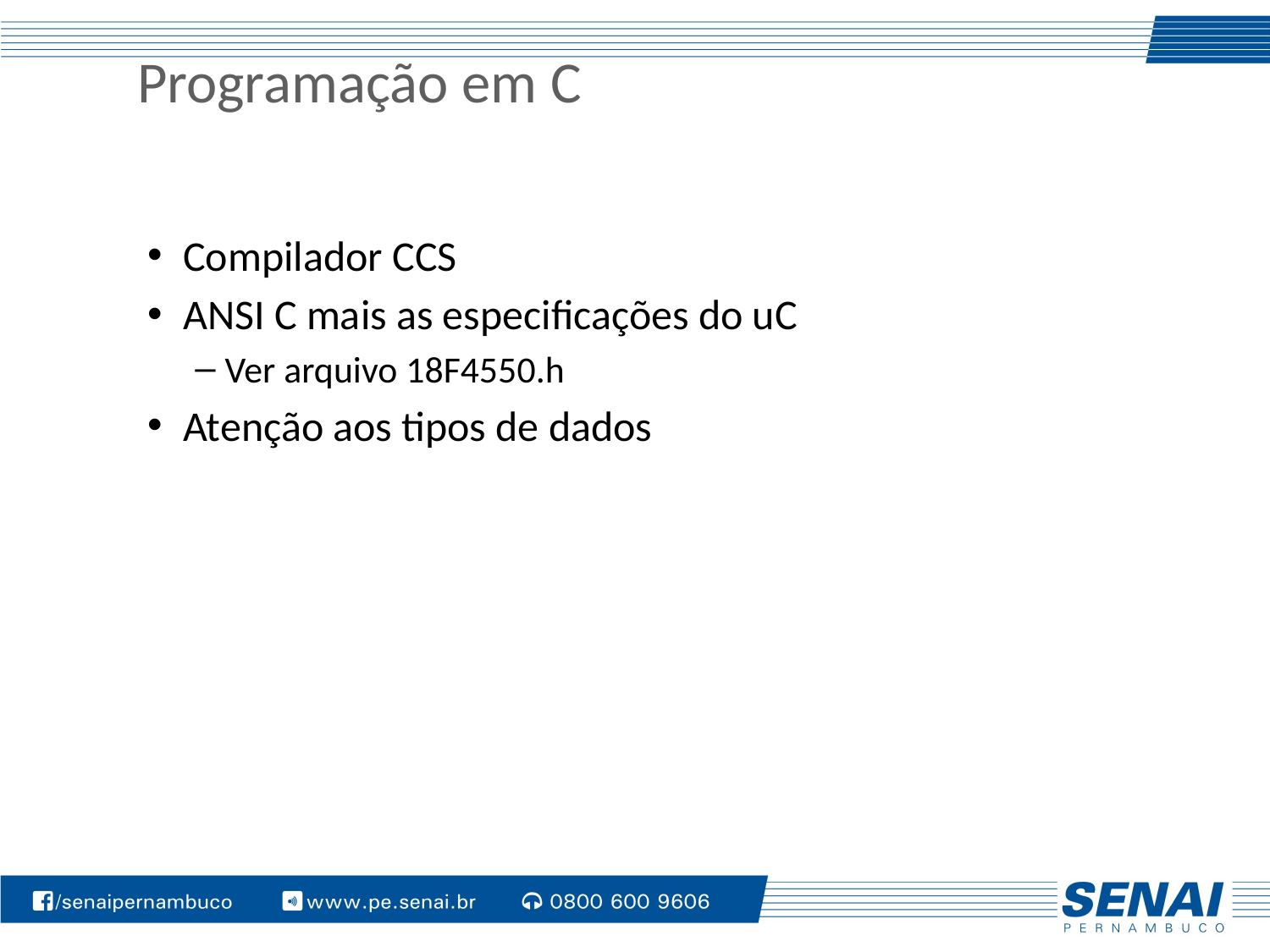

# Programação em C
Compilador CCS
ANSI C mais as especificações do uC
Ver arquivo 18F4550.h
Atenção aos tipos de dados